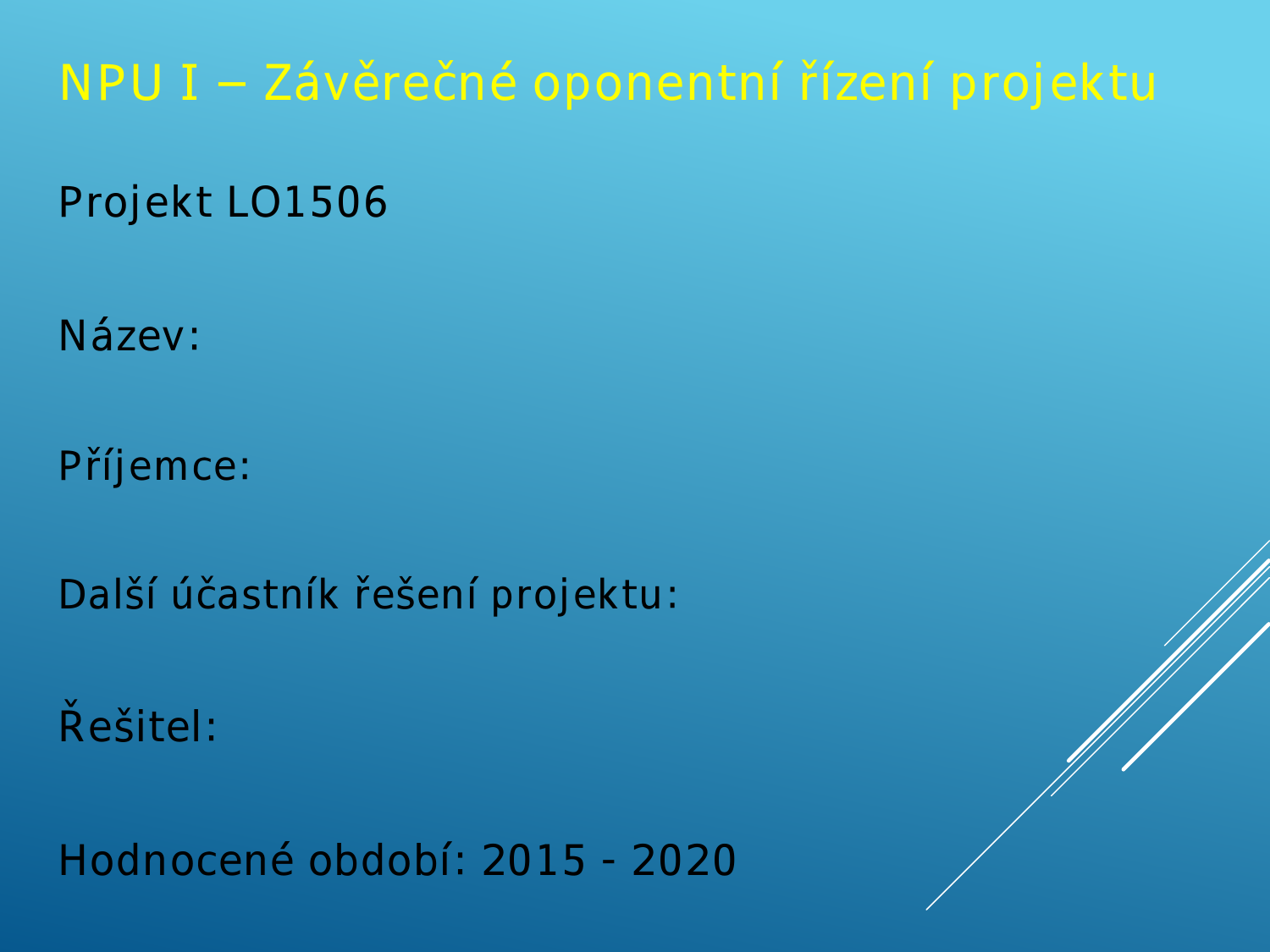

NPU I – Závěrečné oponentní řízení projektu
Projekt LO1506

Název:

Příjemce:

Další účastník řešení projektu:

Řešitel:

Hodnocené období: 2015 - 2020